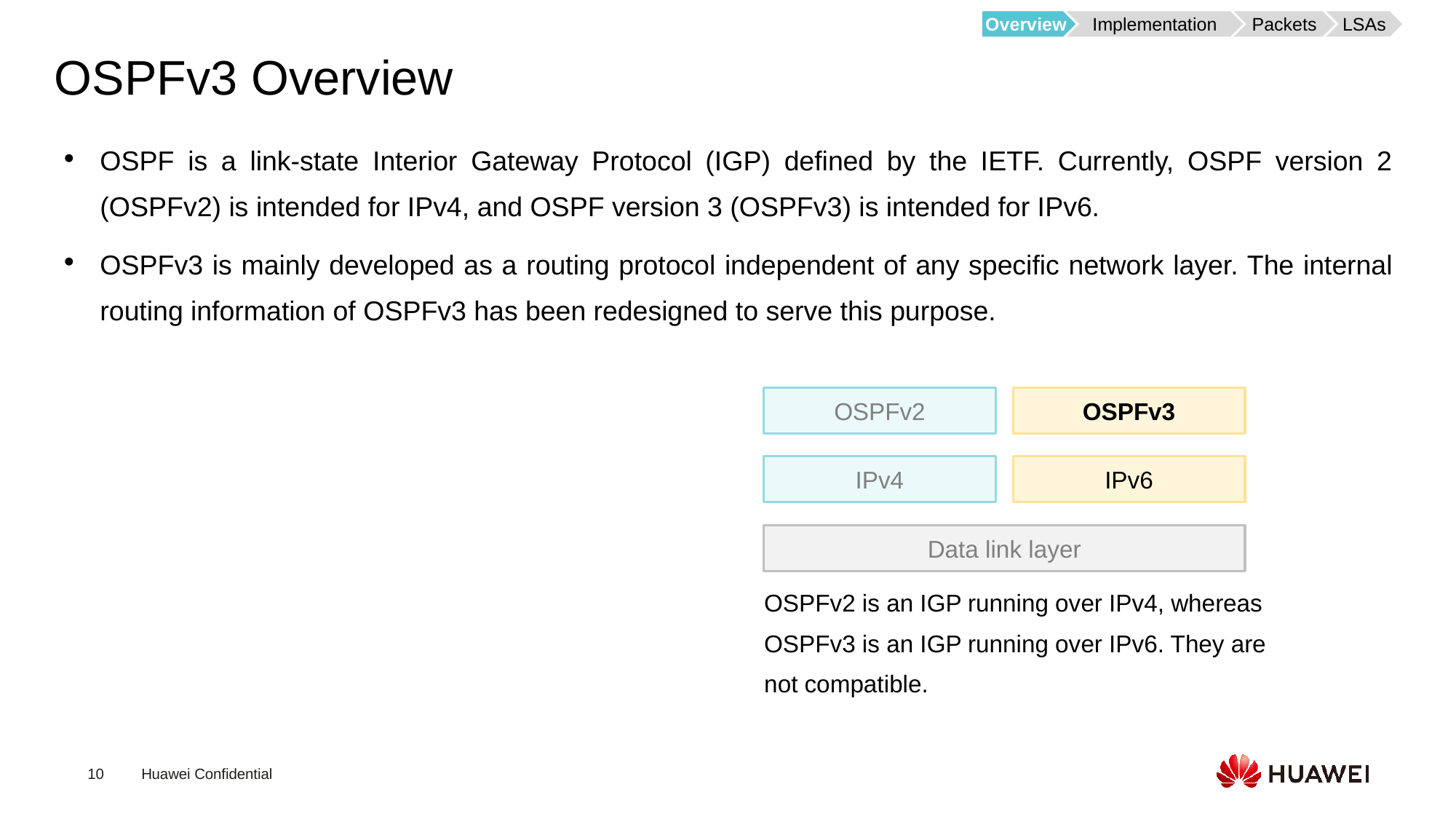

Overview
Implementation
Packets
LSAs
# OSPFv3 Overview
OSPF is a link-state Interior Gateway Protocol (IGP) defined by the IETF. Currently, OSPF version 2 (OSPFv2) is intended for IPv4, and OSPF version 3 (OSPFv3) is intended for IPv6.
OSPFv3 is mainly developed as a routing protocol independent of any specific network layer. The internal routing information of OSPFv3 has been redesigned to serve this purpose.
OSPFv2
OSPFv3
IPv4
IPv6
Data link layer
OSPFv2 is an IGP running over IPv4, whereas OSPFv3 is an IGP running over IPv6. They are not compatible.